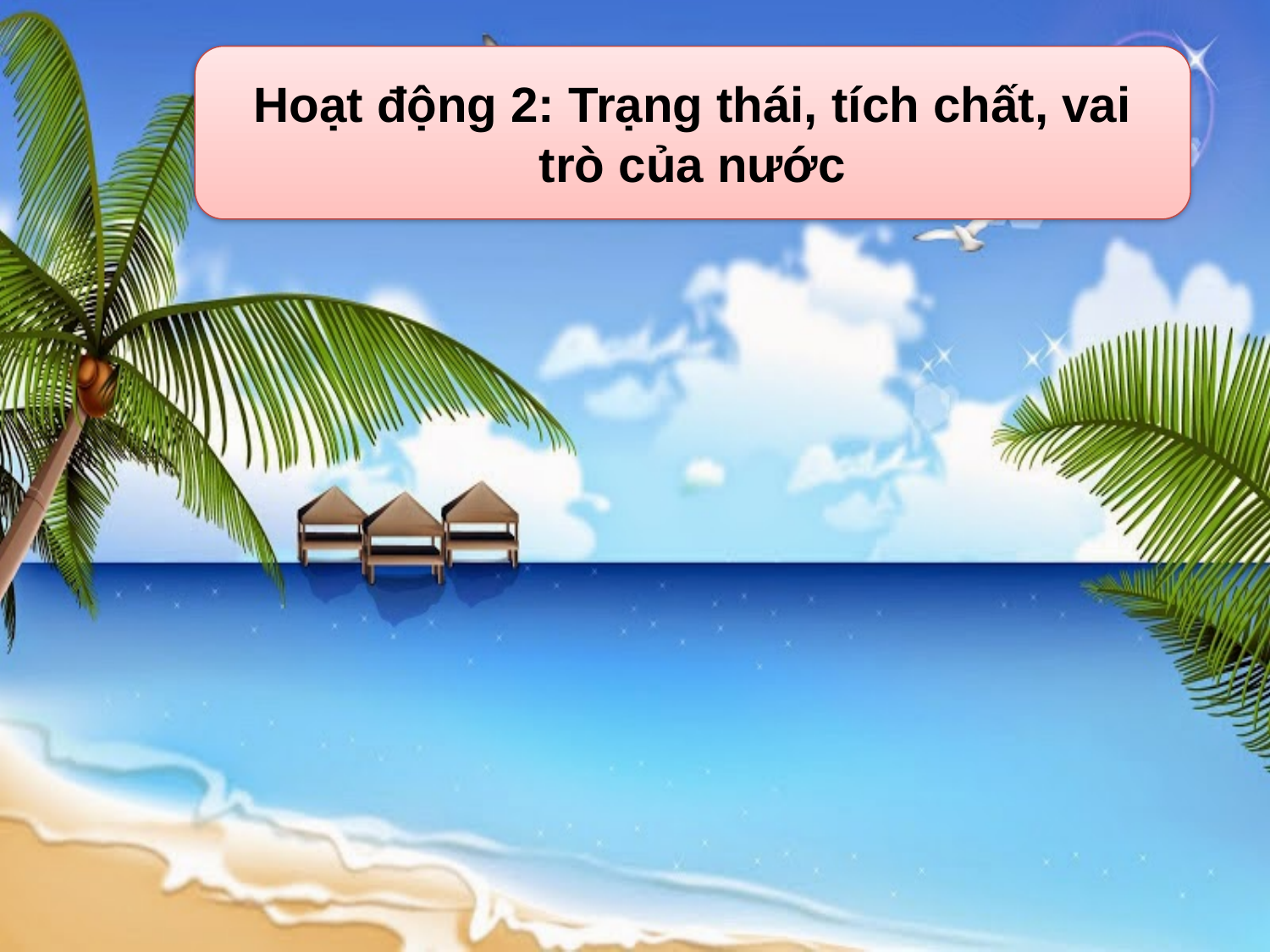

Hoạt động 2: Trạng thái, tích chất, vai trò của nước